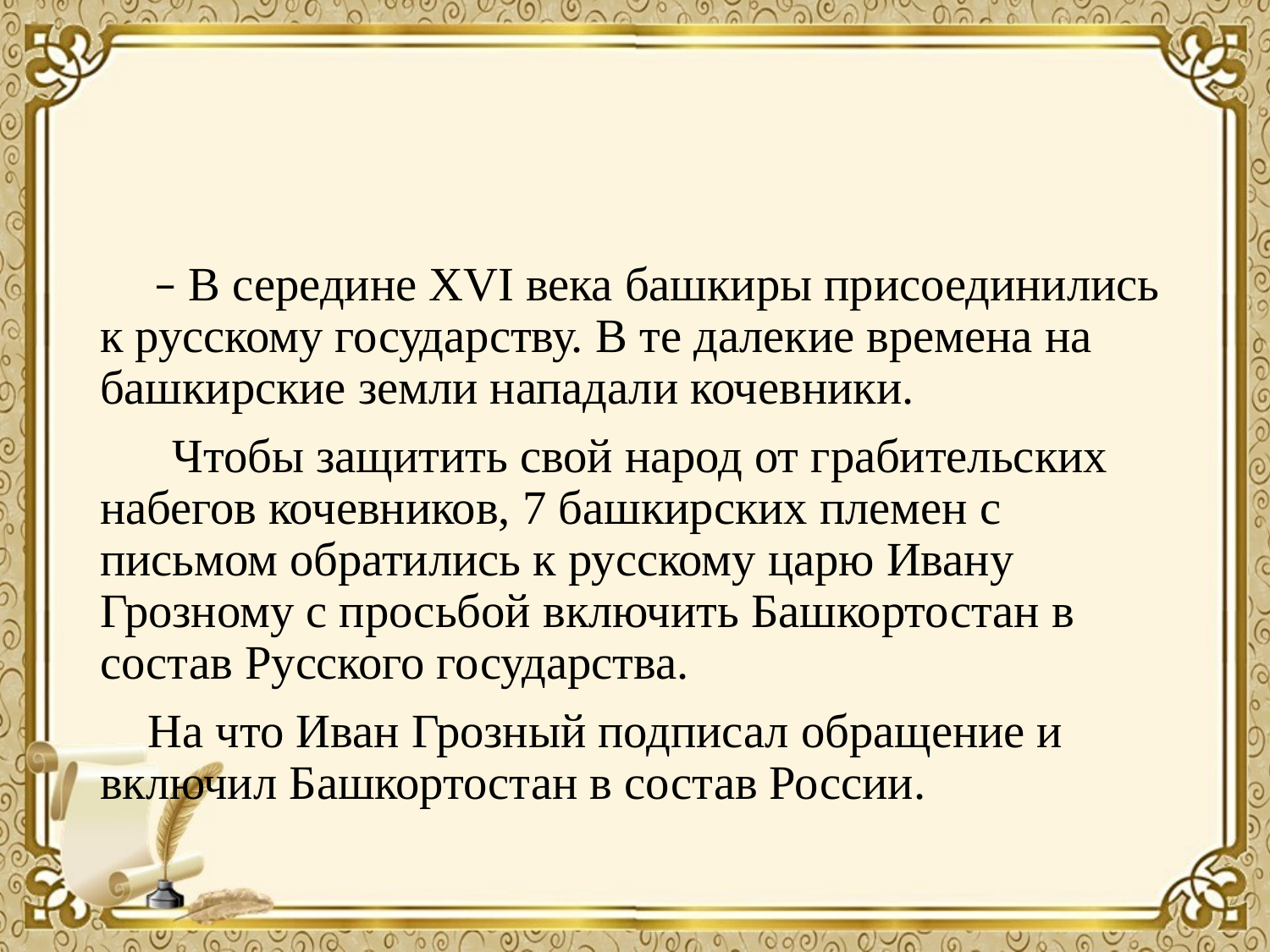

– В середине XVI века башкиры присоединились к русскому государству. В те далекие времена на башкирские земли нападали кочевники.
      Чтобы защитить свой народ от грабительских набегов кочевников, 7 башкирских племен с письмом обратились к русскому царю Ивану Грозному с просьбой включить Башкортостан в состав Русского государства.
    На что Иван Грозный подписал обращение и включил Башкортостан в состав России.